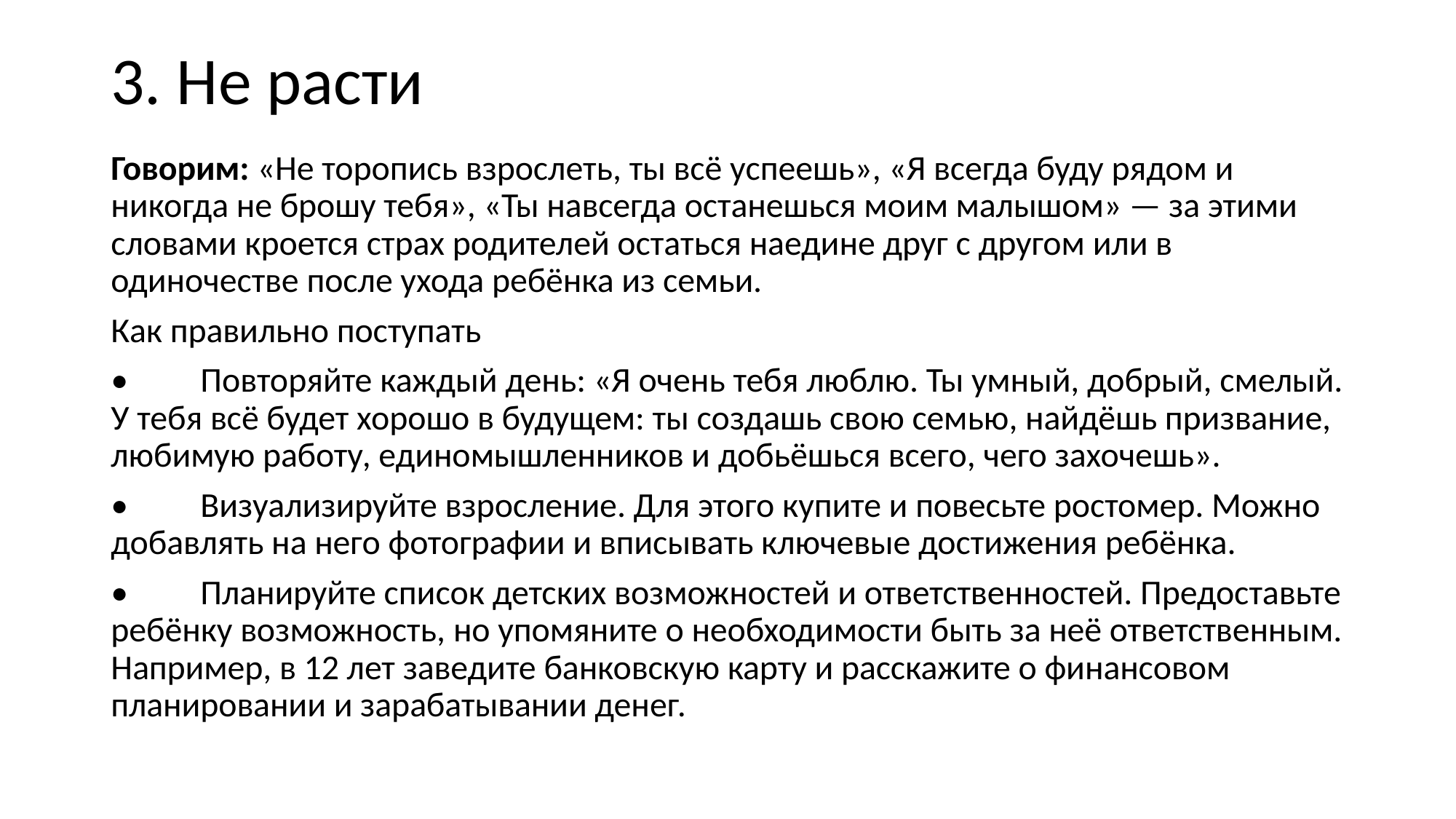

# 3. Не расти
Говорим: «Не торопись взрослеть, ты всё успеешь», «Я всегда буду рядом и никогда не брошу тебя», «Ты навсегда останешься моим малышом» — за этими словами кроется страх родителей остаться наедине друг с другом или в одиночестве после ухода ребёнка из семьи.
Как правильно поступать
•	Повторяйте каждый день: «Я очень тебя люблю. Ты умный, добрый, смелый. У тебя всё будет хорошо в будущем: ты создашь свою семью, найдёшь призвание, любимую работу, единомышленников и добьёшься всего, чего захочешь».
•	Визуализируйте взросление. Для этого купите и повесьте ростомер. Можно добавлять на него фотографии и вписывать ключевые достижения ребёнка.
•	Планируйте список детских возможностей и ответственностей. Предоставьте ребёнку возможность, но упомяните о необходимости быть за неё ответственным. Например, в 12 лет заведите банковскую карту и расскажите о финансовом планировании и зарабатывании денег.